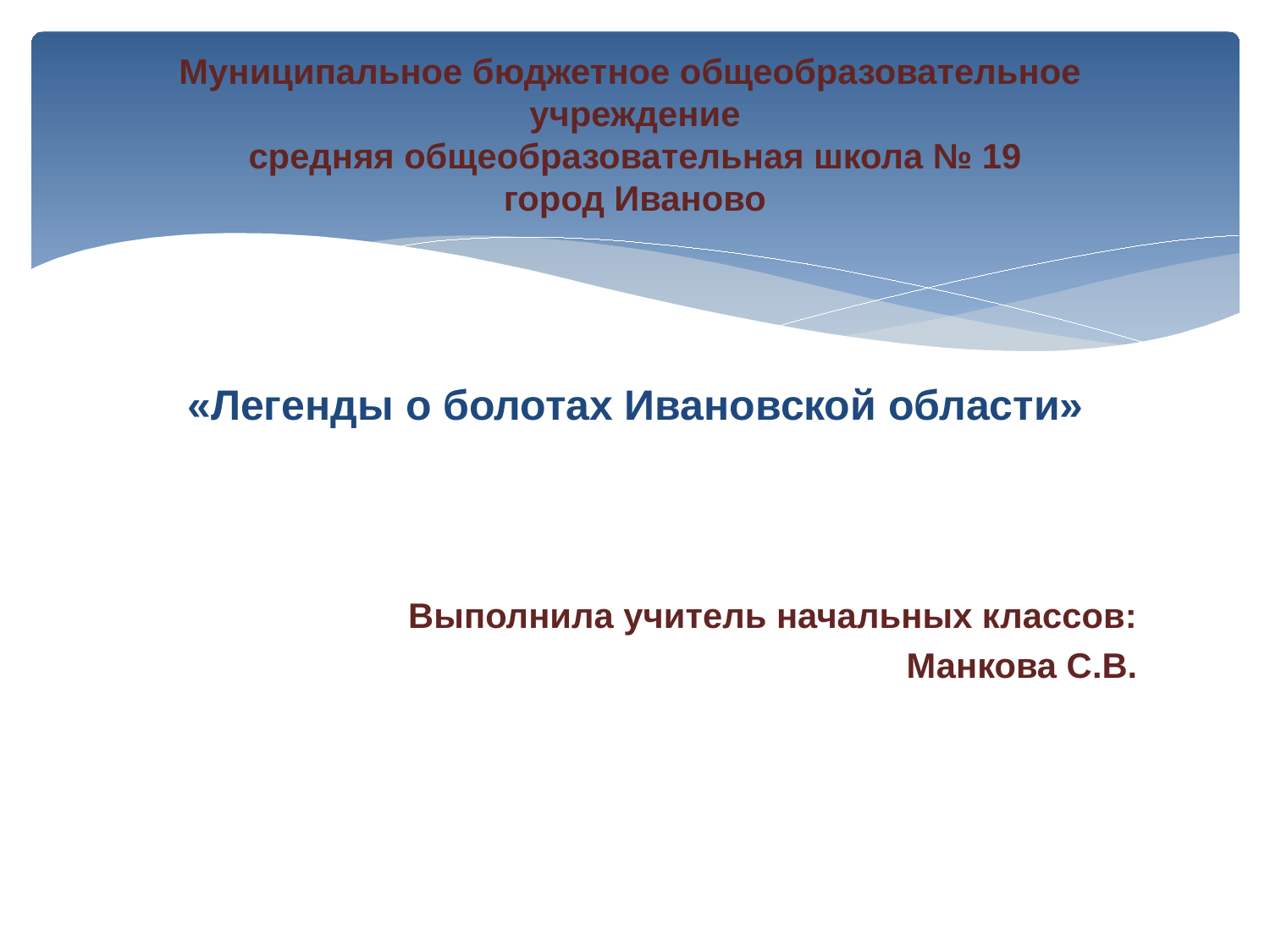

# Муниципальное бюджетное общеобразовательное  учреждение средняя общеобразовательная школа № 19 город Иваново
«Легенды о болотах Ивановской области»

Выполнила учитель начальных классов:
Манкова С.В.